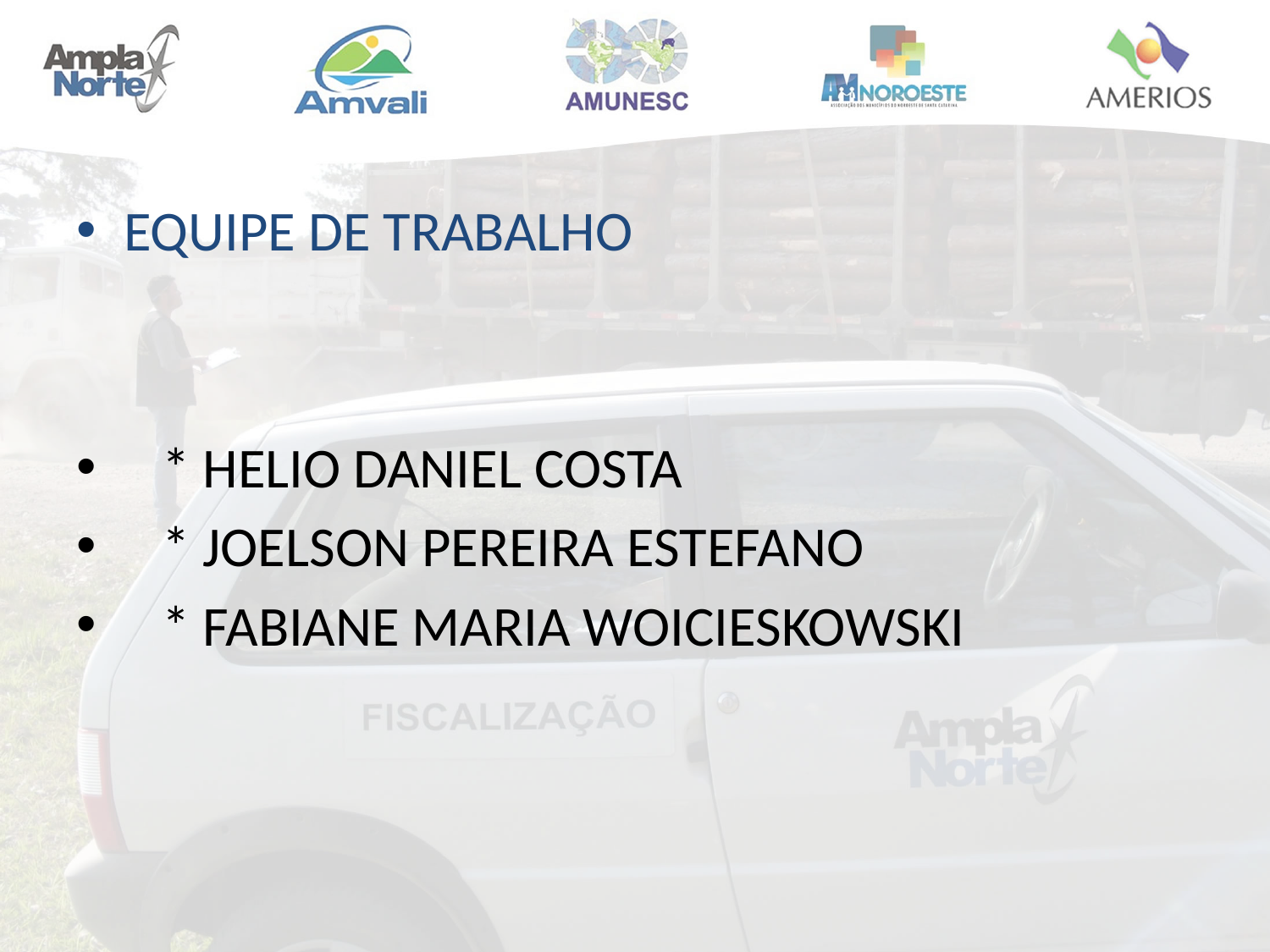

EQUIPE DE TRABALHO

   * HELIO DANIEL COSTA
   * JOELSON PEREIRA ESTEFANO
   * FABIANE MARIA WOICIESKOWSKI